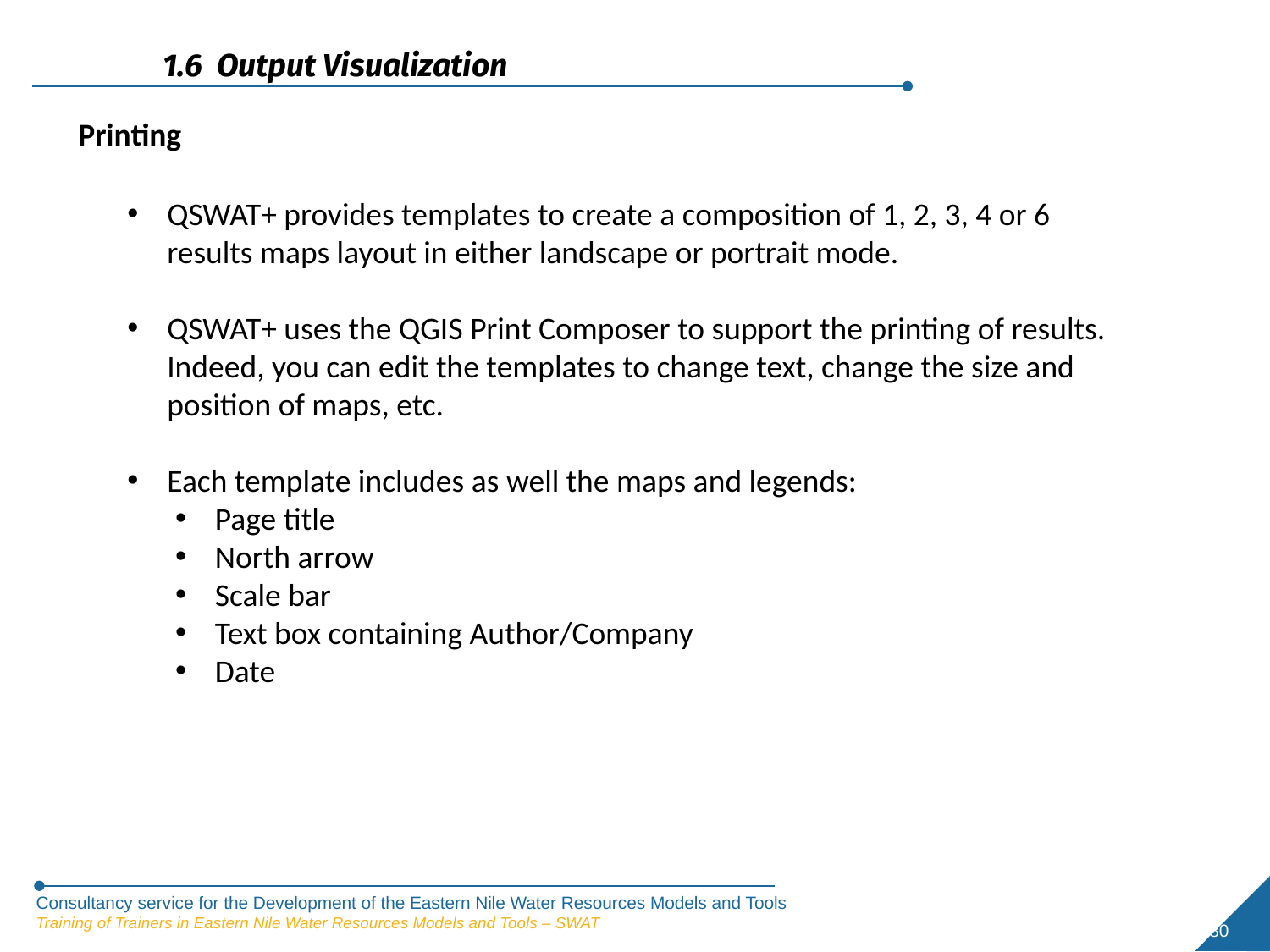

1.6  Output Visualization
Printing
QSWAT+ provides templates to create a composition of 1, 2, 3, 4 or 6 results maps layout in either landscape or portrait mode.

QSWAT+ uses the QGIS Print Composer to support the printing of results. Indeed, you can edit the templates to change text, change the size and position of maps, etc.

Each template includes as well the maps and legends:
Page title
North arrow
Scale bar
Text box containing Author/Company
Date